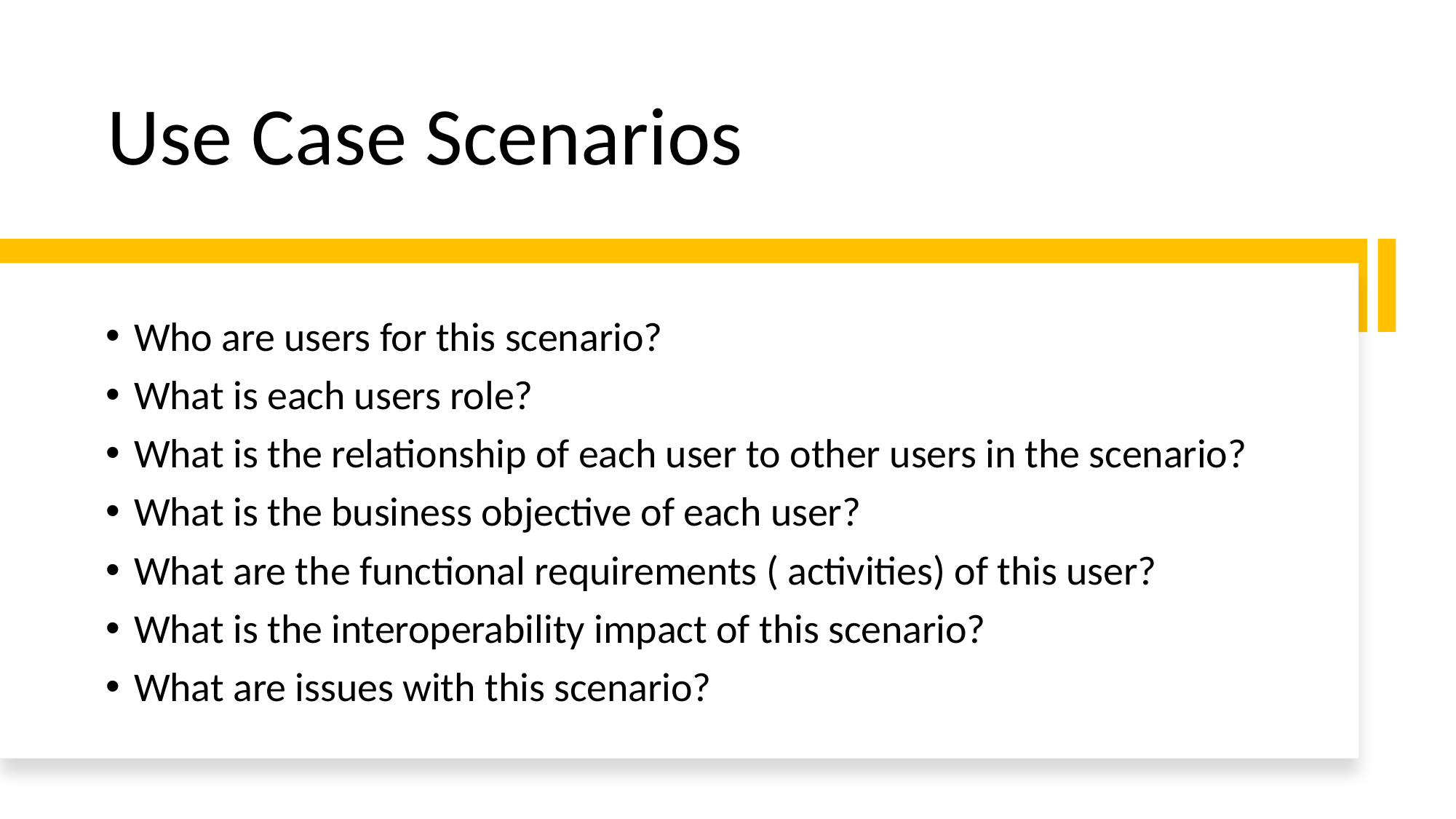

# Use Case Scenarios

Who are users for this scenario?
What is each users role?
What is the relationship of each user to other users in the scenario?
What is the business objective of each user?
What are the functional requirements ( activities) of this user?
What is the interoperability impact of this scenario?
What are issues with this scenario?